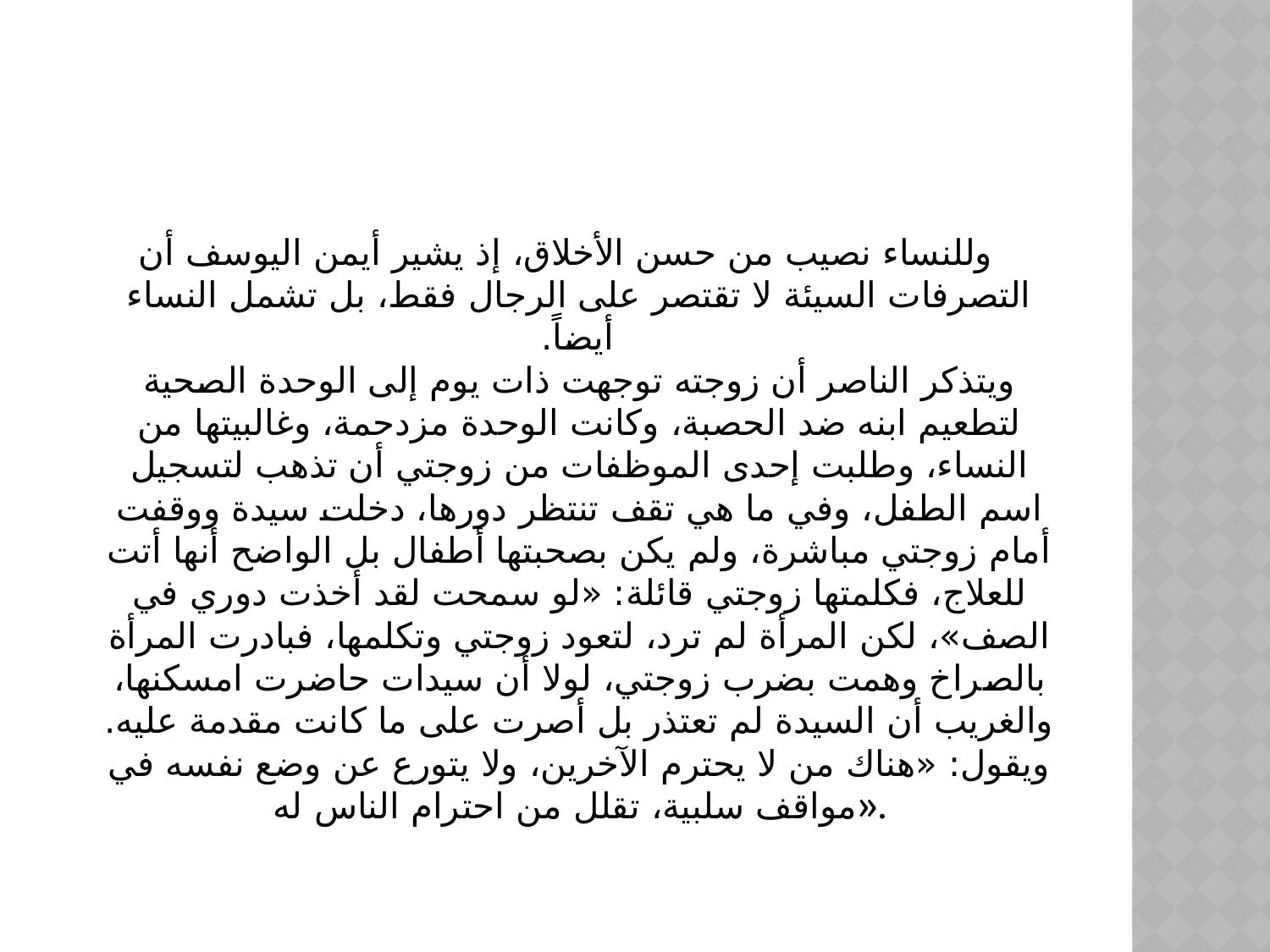

#
وللنساء نصيب من حسن الأخلاق، إذ يشير أيمن اليوسف أن التصرفات السيئة لا تقتصر على الرجال فقط، بل تشمل النساء أيضاً.
ويتذكر الناصر أن زوجته توجهت ذات يوم إلى الوحدة الصحية لتطعيم ابنه ضد الحصبة، وكانت الوحدة مزدحمة، وغالبيتها من النساء، وطلبت إحدى الموظفات من زوجتي أن تذهب لتسجيل اسم الطفل، وفي ما هي تقف تنتظر دورها، دخلت سيدة ووقفت أمام زوجتي مباشرة، ولم يكن بصحبتها أطفال بل الواضح أنها أتت للعلاج، فكلمتها زوجتي قائلة: «لو سمحت لقد أخذت دوري في الصف»، لكن المرأة لم ترد، لتعود زوجتي وتكلمها، فبادرت المرأة بالصراخ وهمت بضرب زوجتي، لولا أن سيدات حاضرت امسكنها، والغريب أن السيدة لم تعتذر بل أصرت على ما كانت مقدمة عليه.
ويقول: «هناك من لا يحترم الآخرين، ولا يتورع عن وضع نفسه في مواقف سلبية، تقلل من احترام الناس له».